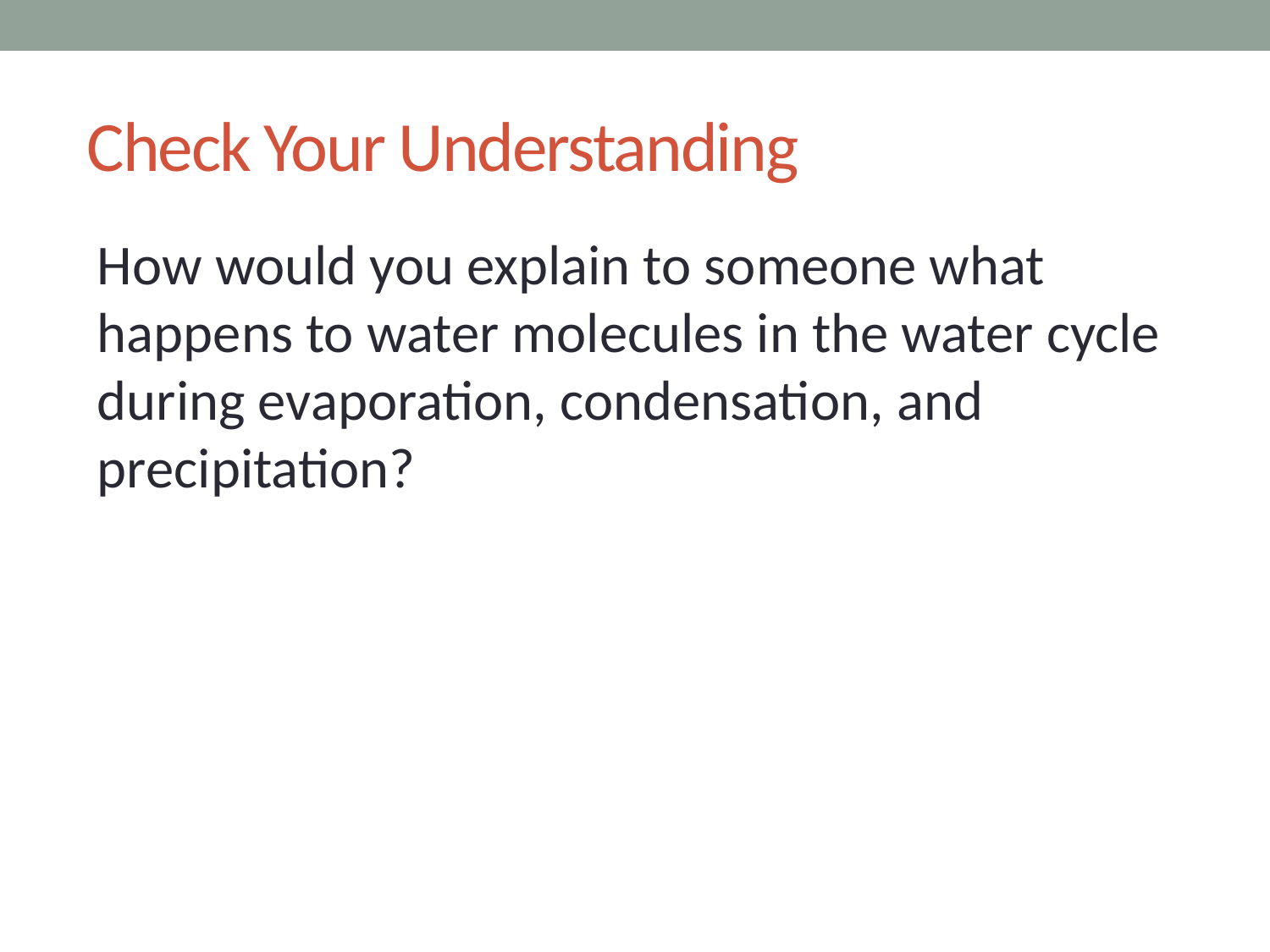

# Check Your Understanding
How would you explain to someone what happens to water molecules in the water cycle during evaporation, condensation, and precipitation?